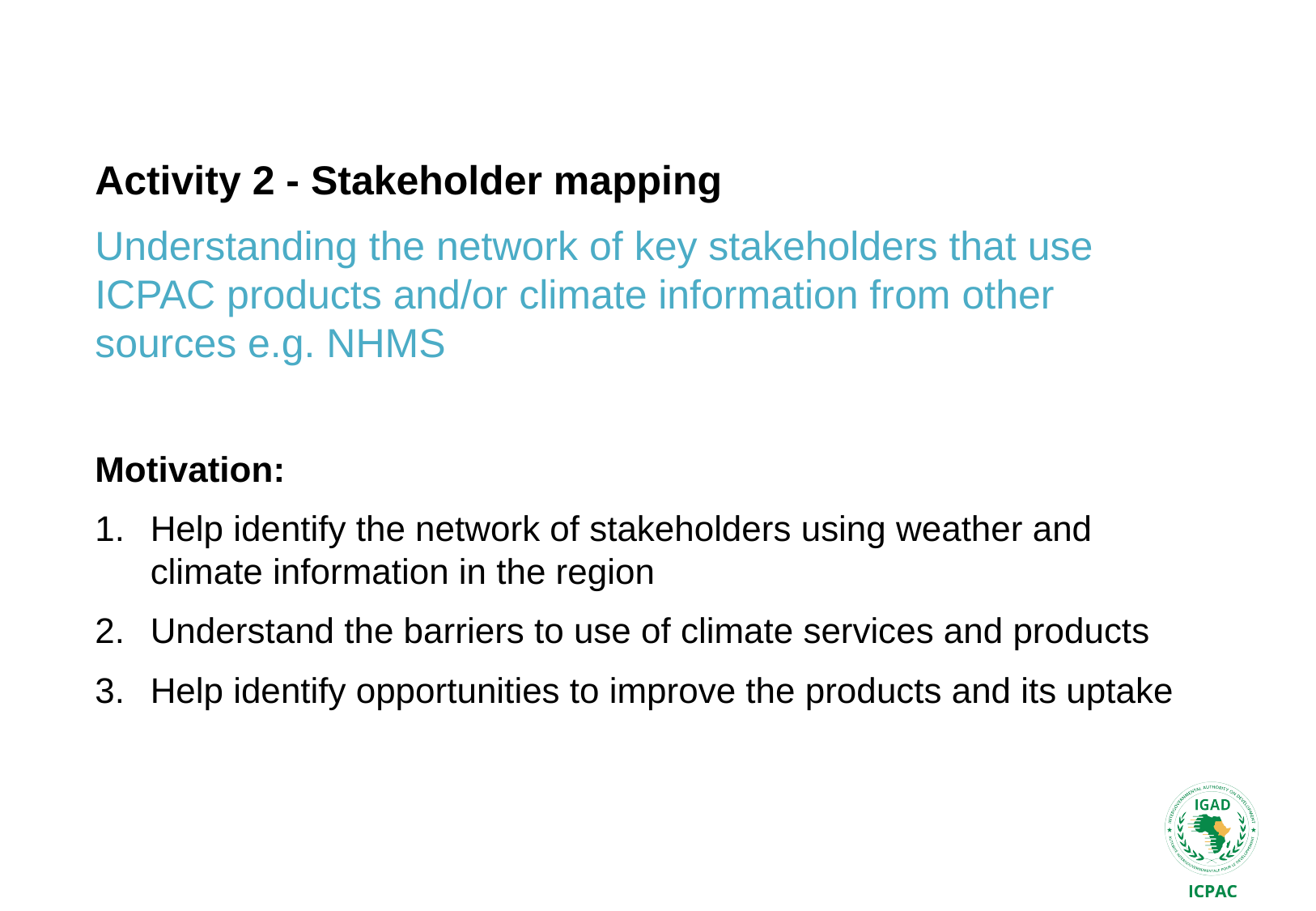

Activity 2 - Stakeholder mapping
Understanding the network of key stakeholders that use ICPAC products and/or climate information from other sources e.g. NHMS

Motivation:
Help identify the network of stakeholders using weather and climate information in the region
Understand the barriers to use of climate services and products
Help identify opportunities to improve the products and its uptake